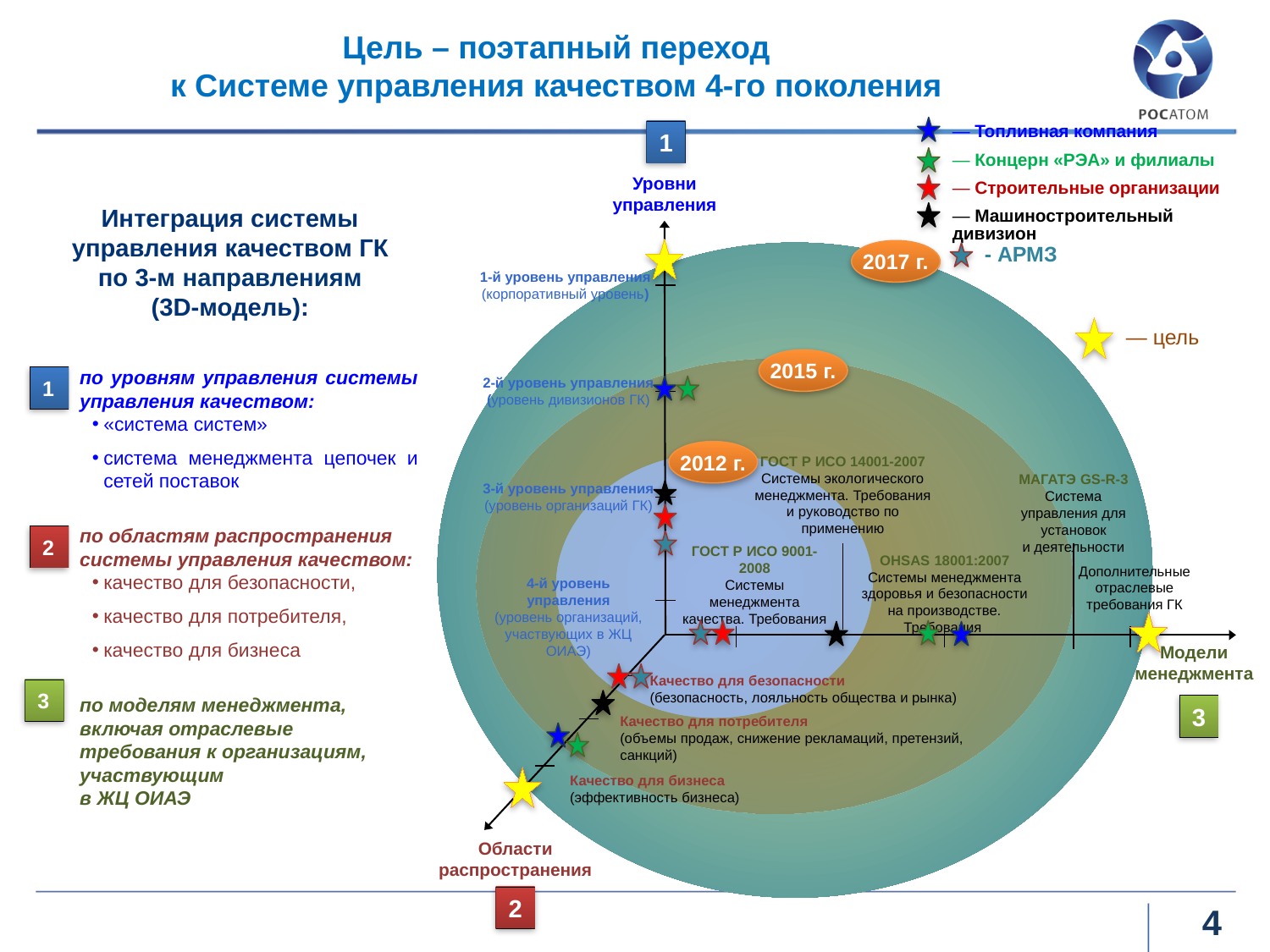

# Цель – поэтапный переход к Системе управления качеством 4-го поколения

— Топливная компания
— Концерн «РЭА» и филиалы
— Строительные организации
— Машиностроительный дивизион
1

Уровни
управления

2017 г.

- АРМЗ
1-й уровень управления (корпоративный уровень)

— цель
2015 г.

2-й уровень управления
(уровень дивизионов ГК)

2012 г.
ГОСТ Р ИСО 14001-2007
Системы экологического
менеджмента. Требования
и руководство по применению

МАГАТЭ GS-R-3
Система управления для установок
и деятельности
3-й уровень управления
(уровень организаций ГК)

ГОСТ Р ИСО 9001-2008
Системы менеджмента
качества. Требования
OHSAS 18001:2007
Системы менеджмента
здоровья и безопасности
на производстве. Требования
Дополнительные
отраслевые
требования ГК
4-й уровень управления
(уровень организаций, участвующих в ЖЦ ОИАЭ)

Модели
менеджмента

Качество для безопасности
(безопасность, лояльность общества и рынка)

3
Качество для потребителя
(объемы продаж, снижение рекламаций, претензий, санкций)

Качество для бизнеса
(эффективность бизнеса)

Области
распространения
2

Интеграция системы управления качеством ГК
по 3-м направлениям
(3D-модель):

по уровням управления системы управления качеством:
«система систем»
система менеджмента цепочек и сетей поставок
по областям распространения системы управления качеством:
качество для безопасности,
качество для потребителя,
качество для бизнеса
по моделям менеджмента, включая отраслевые требования к организациям, участвующим
в ЖЦ ОИАЭ
1
2
3

4